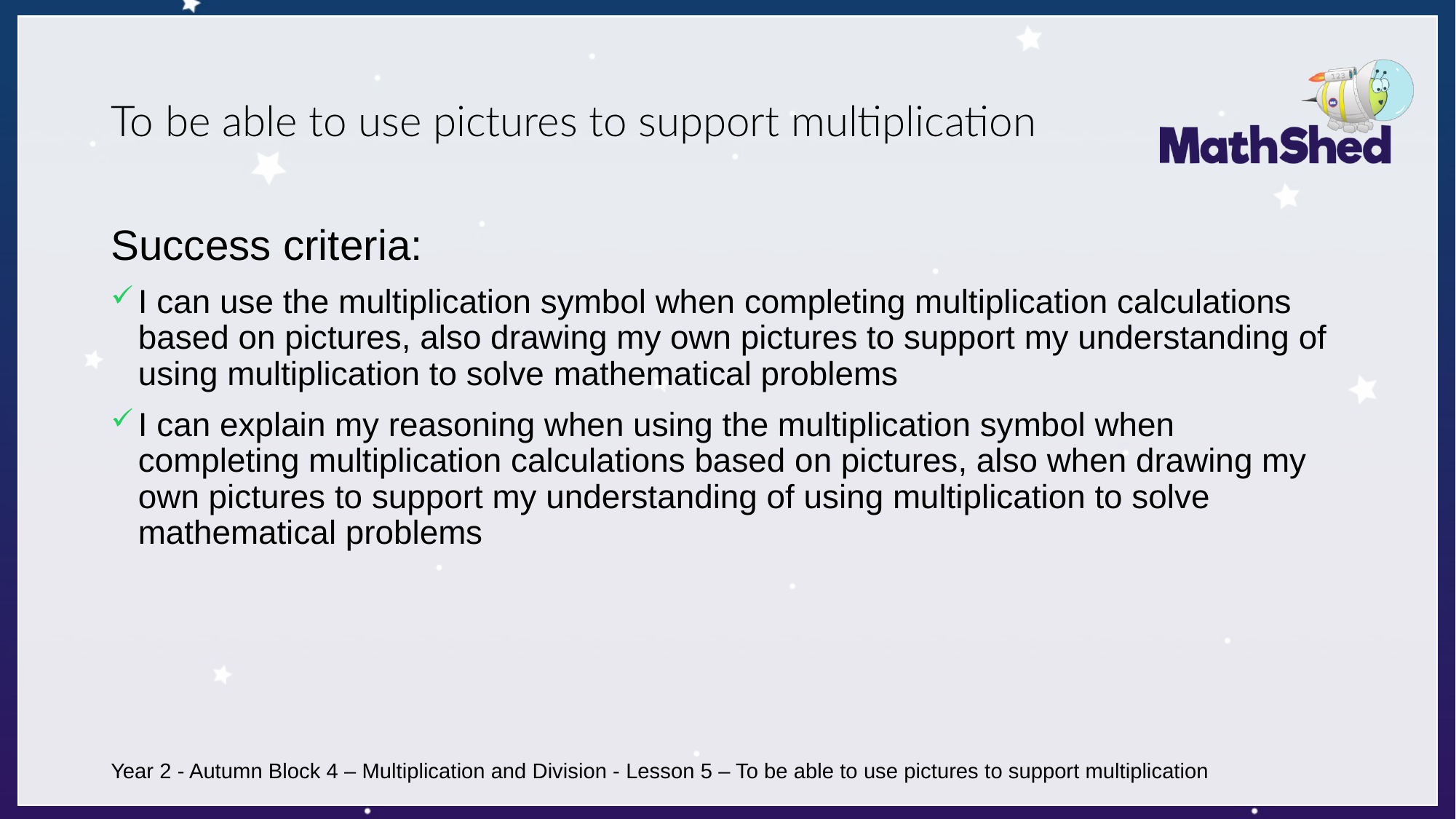

# To be able to use pictures to support multiplication
Success criteria:
I can use the multiplication symbol when completing multiplication calculations based on pictures, also drawing my own pictures to support my understanding of using multiplication to solve mathematical problems
I can explain my reasoning when using the multiplication symbol when completing multiplication calculations based on pictures, also when drawing my own pictures to support my understanding of using multiplication to solve mathematical problems
Year 2 - Autumn Block 4 – Multiplication and Division - Lesson 5 – To be able to use pictures to support multiplication